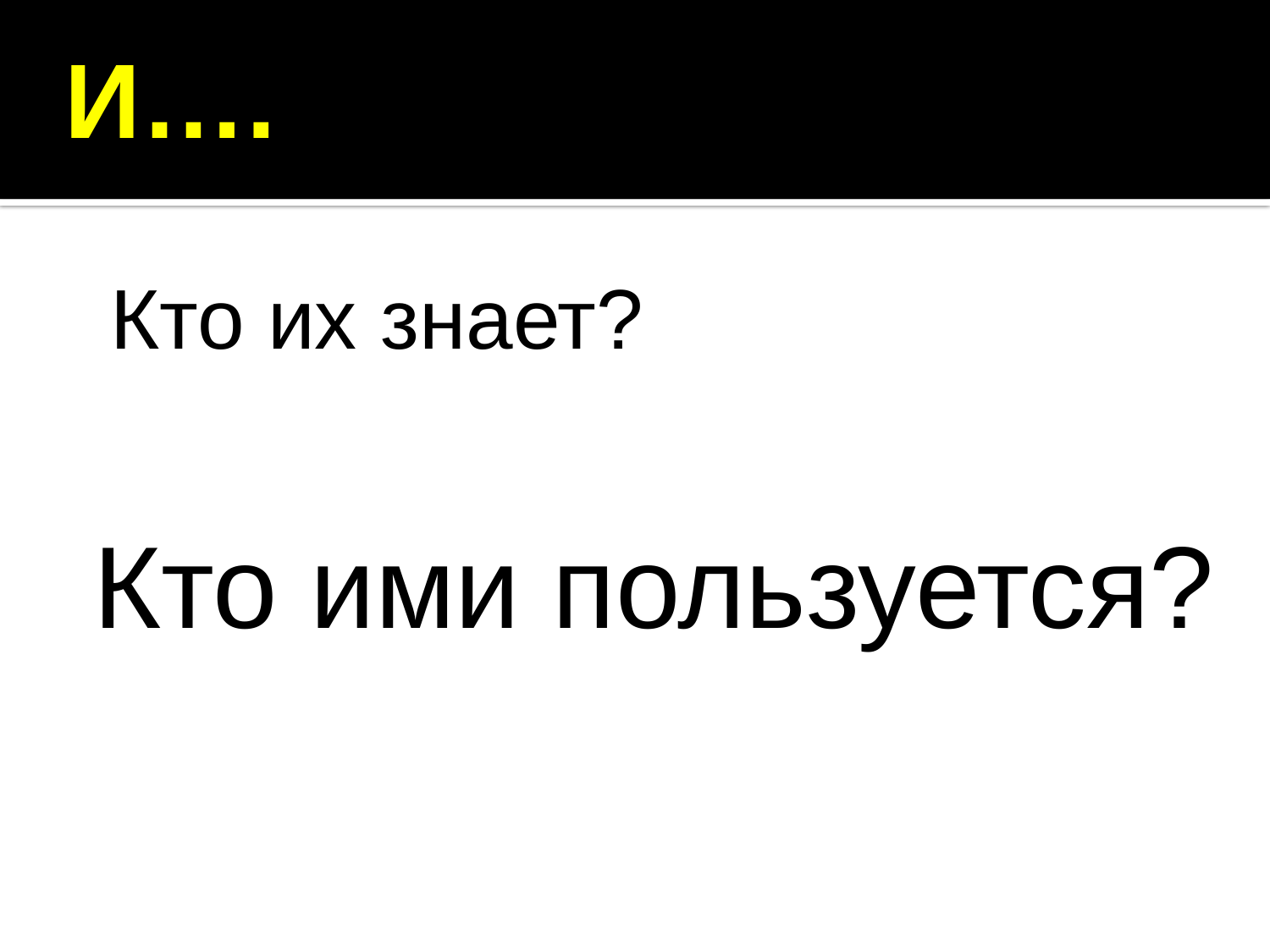

И….
Кто их знает?

Кто ими пользуется?